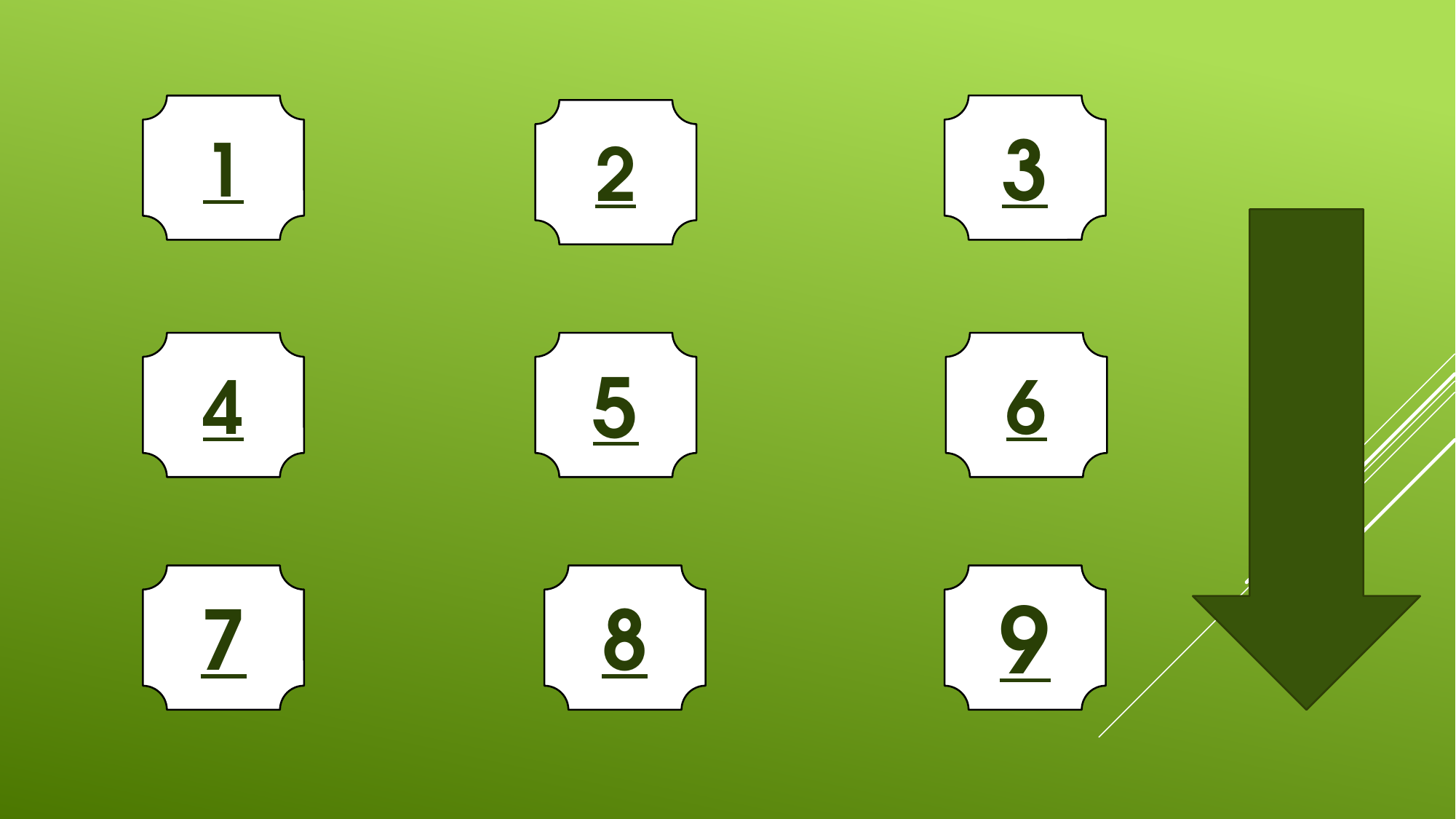

3
1
2

4
5
6
9
8
7